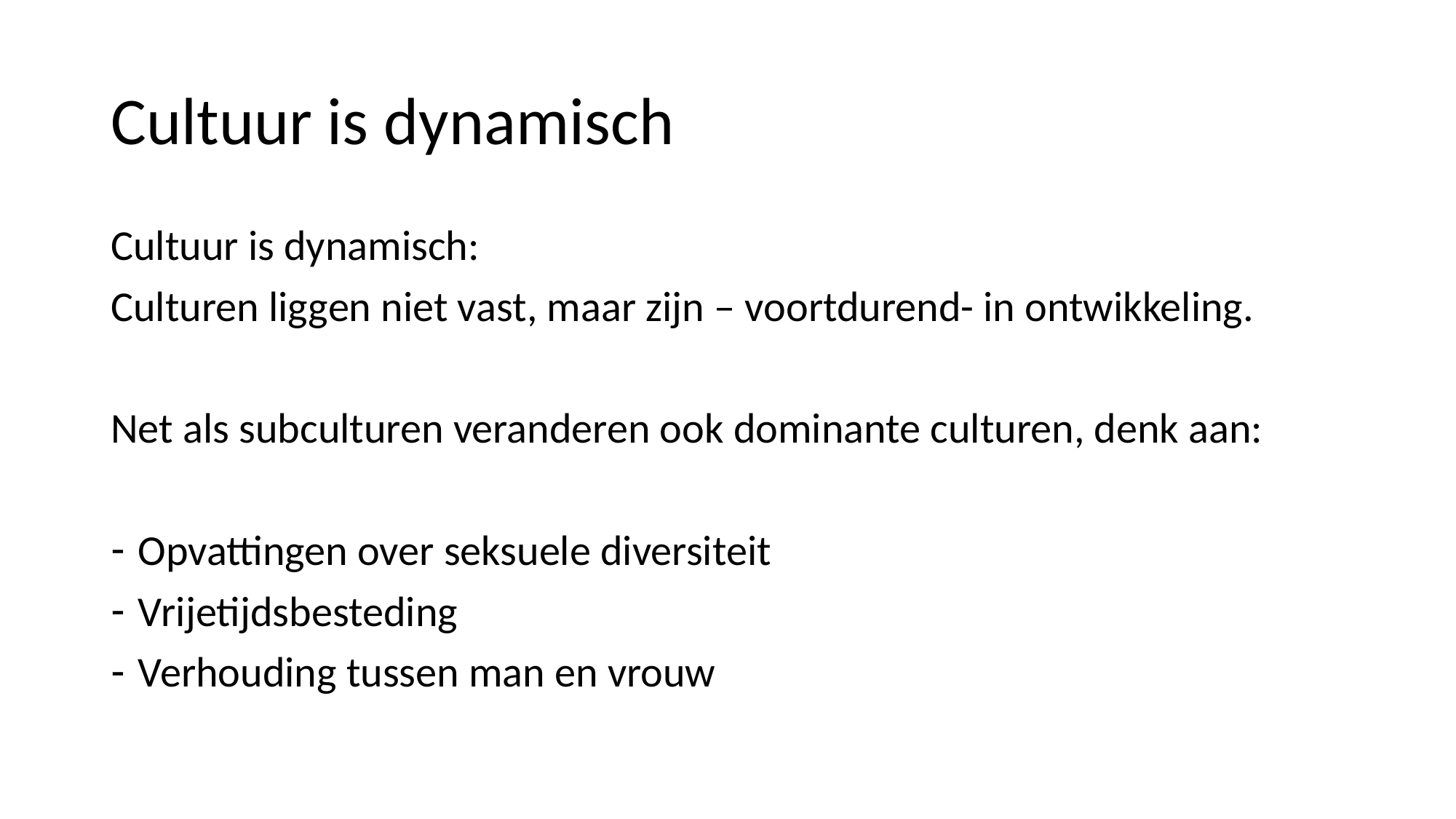

# Cultuur is dynamisch
Cultuur is dynamisch:
Culturen liggen niet vast, maar zijn – voortdurend- in ontwikkeling.

Net als subculturen veranderen ook dominante culturen, denk aan:

Opvattingen over seksuele diversiteit
Vrijetijdsbesteding
Verhouding tussen man en vrouw